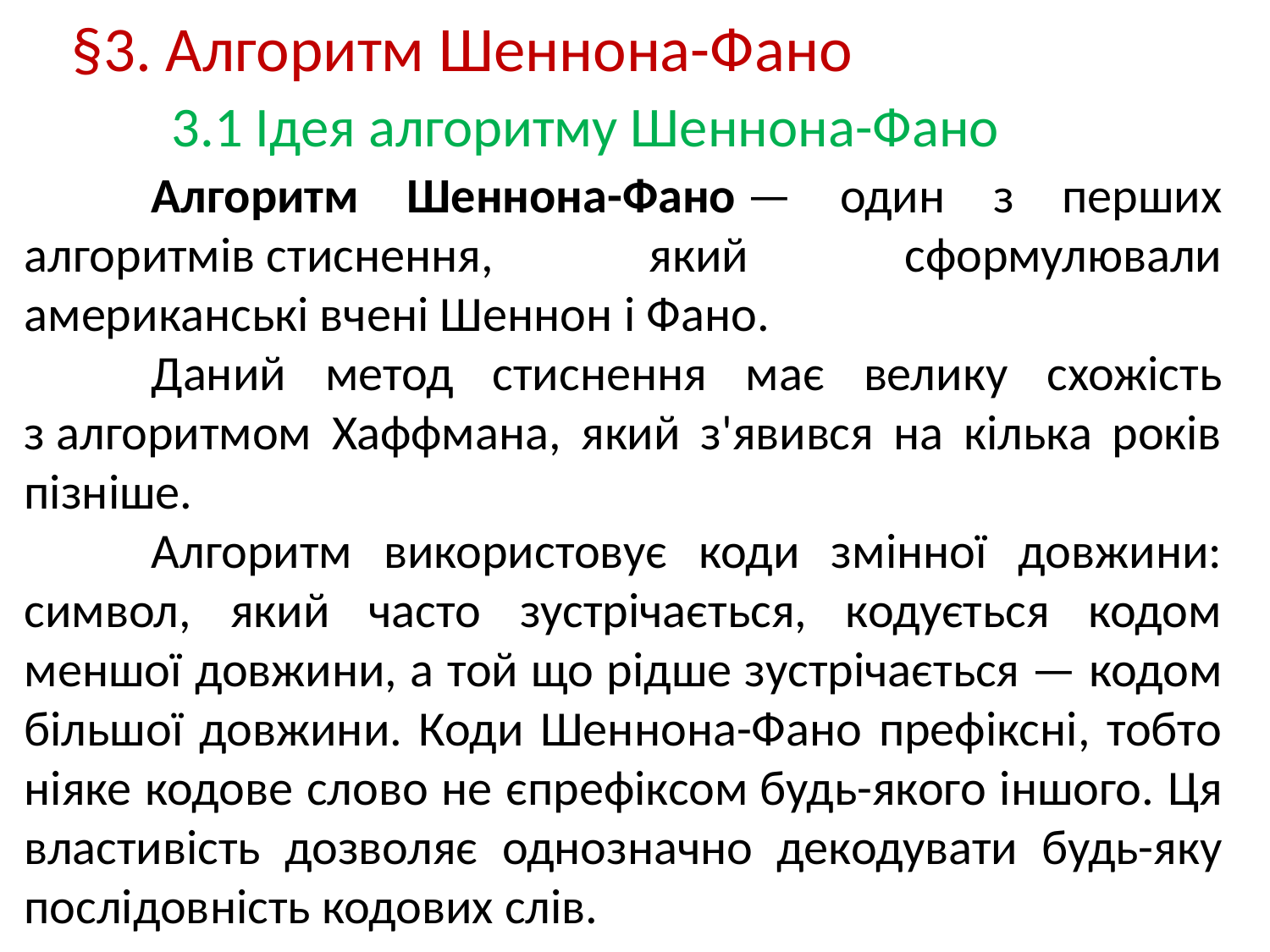

§3. Алгоритм Шеннона-Фано
3.1 Ідея алгоритму Шеннона-Фано
	Алгоритм Шеннона-Фано — один з перших алгоритмів стиснення, який сформулювали американські вчені Шеннон і Фано.
	Даний метод стиснення має велику схожість з алгоритмом Хаффмана, який з'явився на кілька років пізніше.
	Алгоритм використовує коди змінної довжини: символ, який часто зустрічається, кодується кодом меншої довжини, а той що рідше зустрічається — кодом більшої довжини. Коди Шеннона-Фано префіксні, тобто ніяке кодове слово не єпрефіксом будь-якого іншого. Ця властивість дозволяє однозначно декодувати будь-яку послідовність кодових слів.